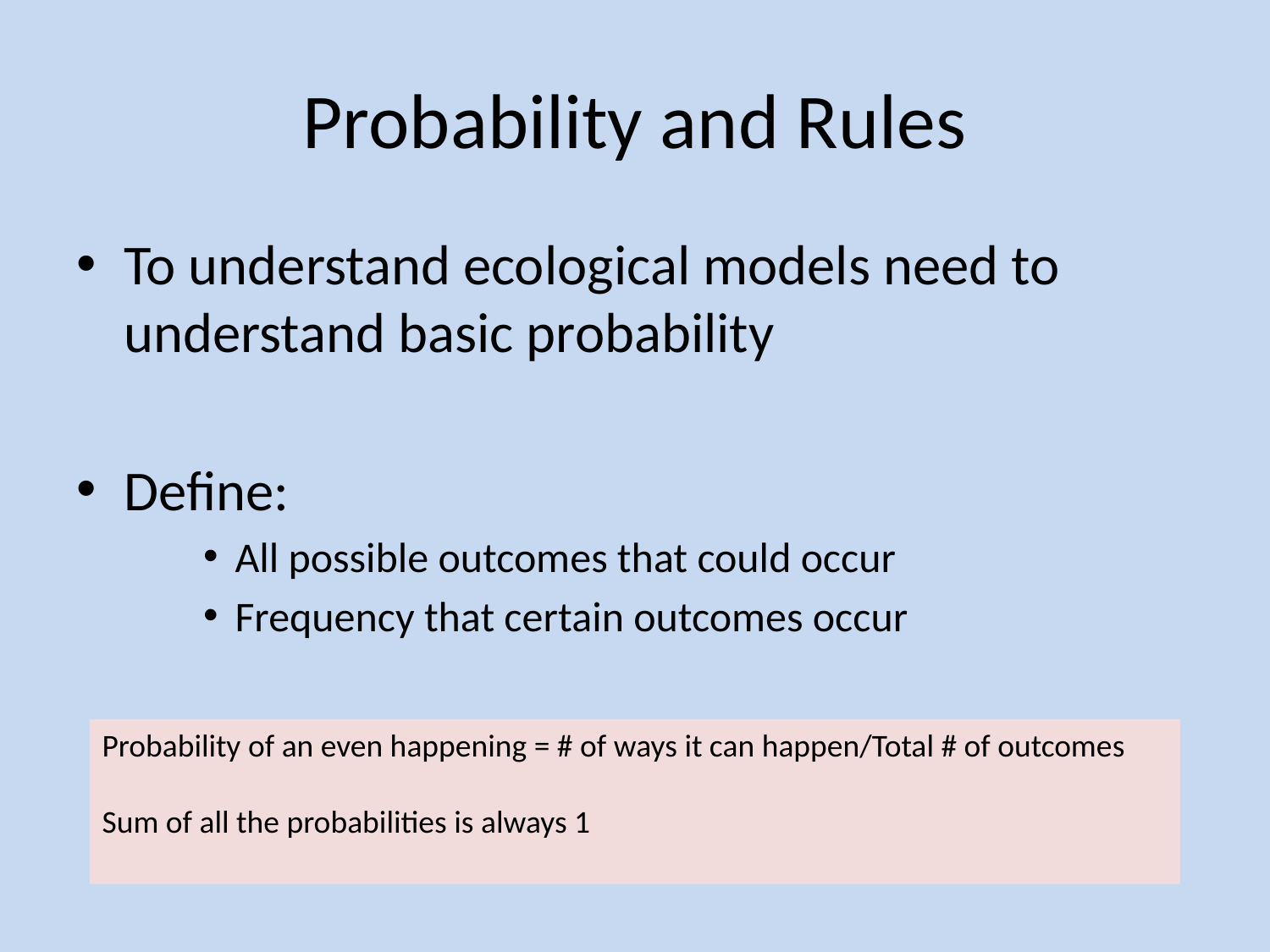

# Probability and Rules
To understand ecological models need to understand basic probability

Define:
All possible outcomes that could occur
Frequency that certain outcomes occur
Probability of an even happening = # of ways it can happen/Total # of outcomes

Sum of all the probabilities is always 1